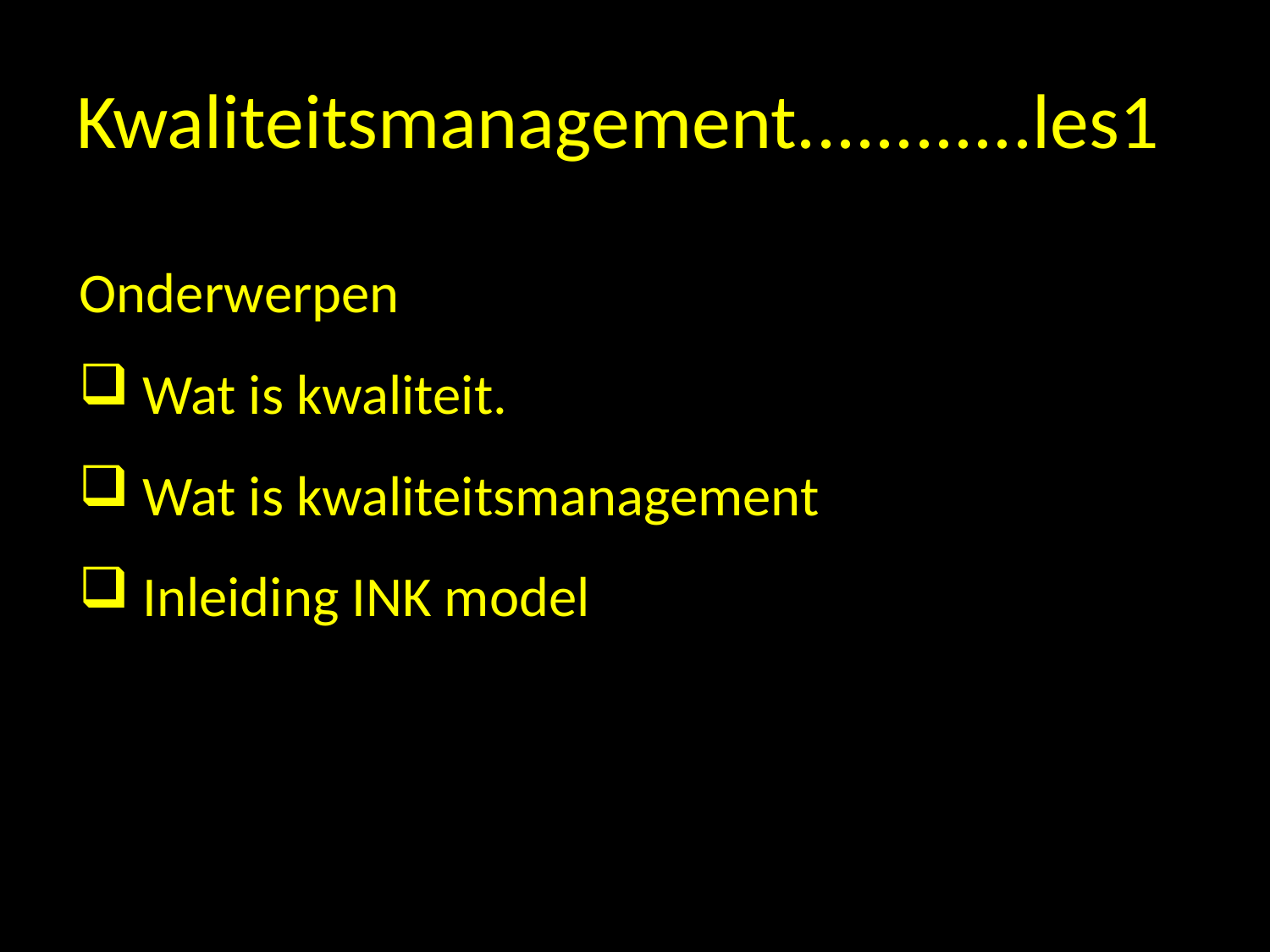

# Kwaliteitsmanagement............les1
Onderwerpen
 Wat is kwaliteit.
 Wat is kwaliteitsmanagement
 Inleiding INK model